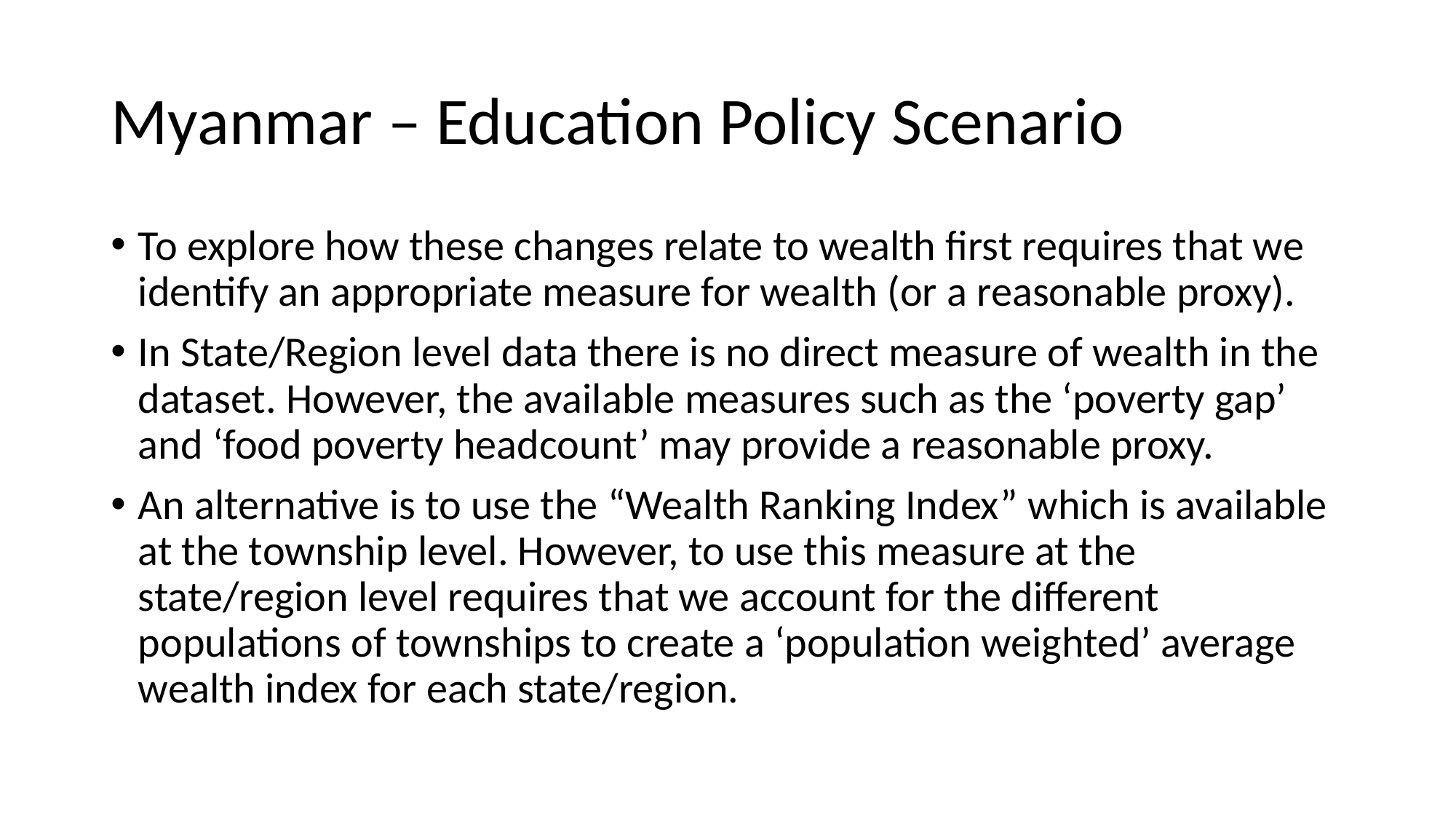

# Myanmar – Education Policy Scenario
To explore how these changes relate to wealth first requires that we identify an appropriate measure for wealth (or a reasonable proxy).
In State/Region level data there is no direct measure of wealth in the dataset. However, the available measures such as the ‘poverty gap’ and ‘food poverty headcount’ may provide a reasonable proxy.
An alternative is to use the “Wealth Ranking Index” which is available at the township level. However, to use this measure at the state/region level requires that we account for the different populations of townships to create a ‘population weighted’ average wealth index for each state/region.